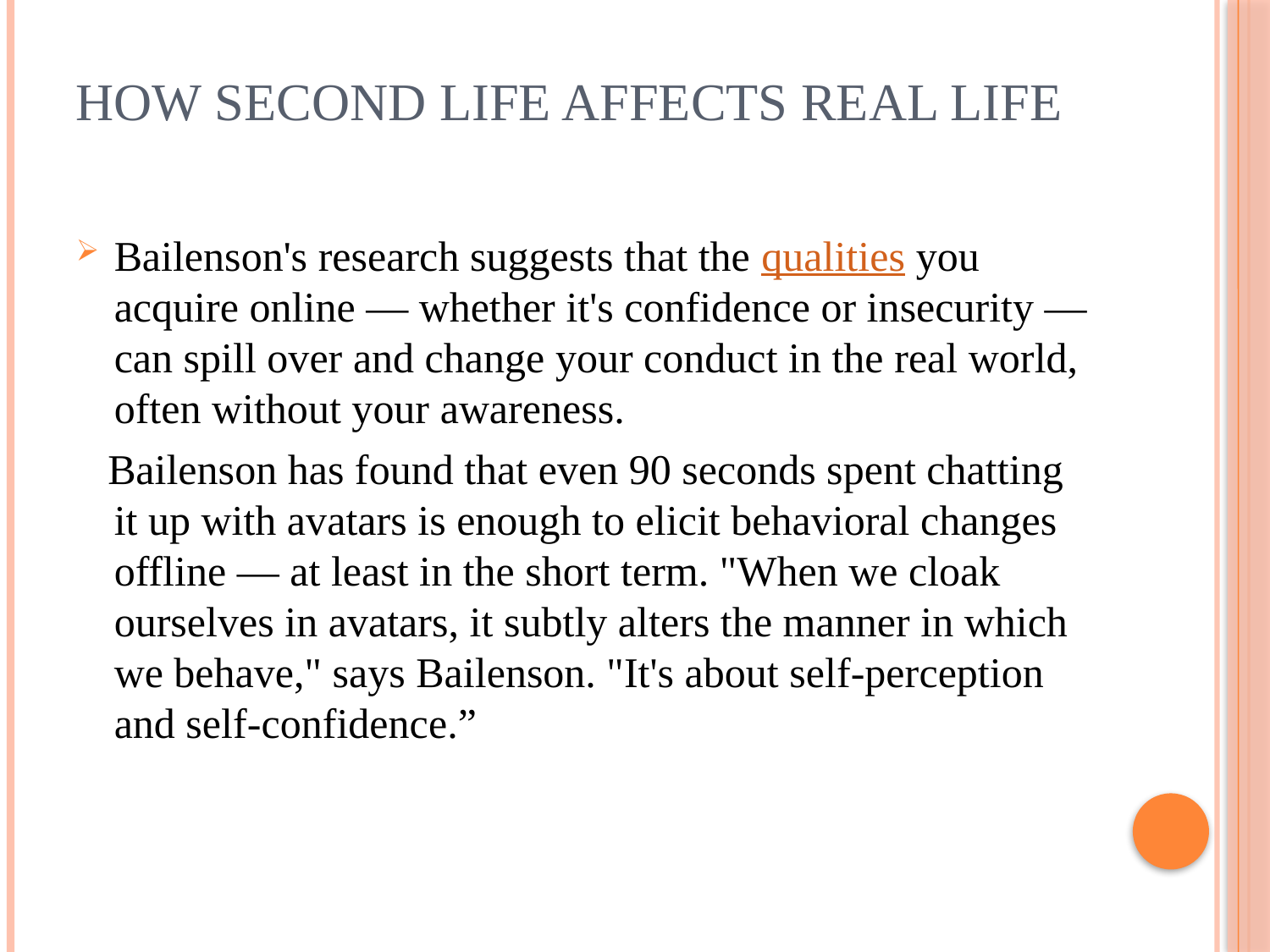

# How Second life Affects Real Life
Bailenson's research suggests that the qualities you acquire online — whether it's confidence or insecurity — can spill over and change your conduct in the real world, often without your awareness.
   Bailenson has found that even 90 seconds spent chatting it up with avatars is enough to elicit behavioral changes offline — at least in the short term. "When we cloak ourselves in avatars, it subtly alters the manner in which we behave," says Bailenson. "It's about self-perception and self-confidence.”